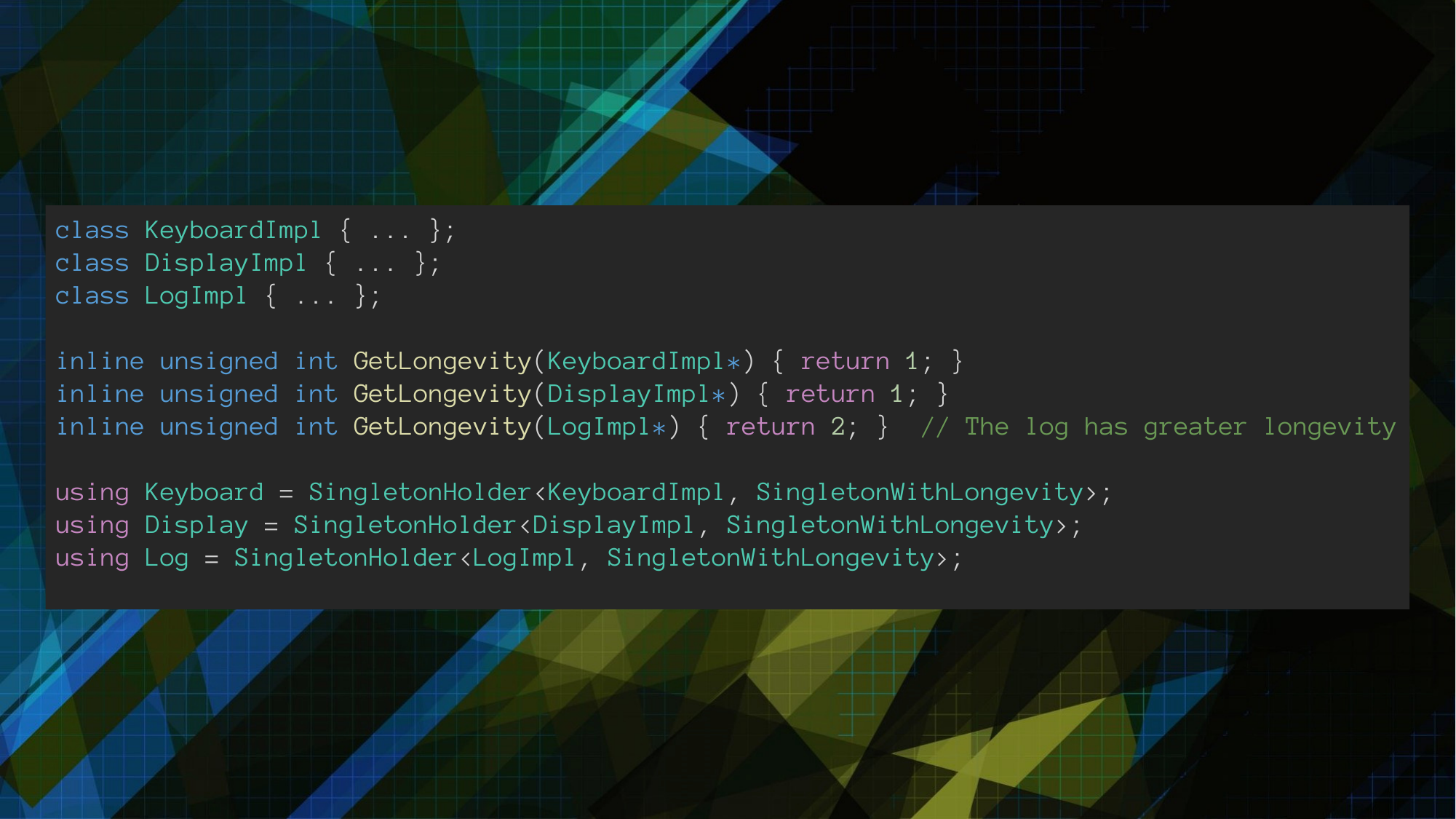

class KeyboardImpl { ... };
class DisplayImpl { ... };
class LogImpl { ... };
inline unsigned int GetLongevity(KeyboardImpl*) { return 1; }
inline unsigned int GetLongevity(DisplayImpl*) { return 1; }
inline unsigned int GetLongevity(LogImpl*) { return 2; }  // The log has greater longevity
using Keyboard = SingletonHolder<KeyboardImpl, SingletonWithLongevity>;
using Display = SingletonHolder<DisplayImpl, SingletonWithLongevity>;
using Log = SingletonHolder<LogImpl, SingletonWithLongevity>;